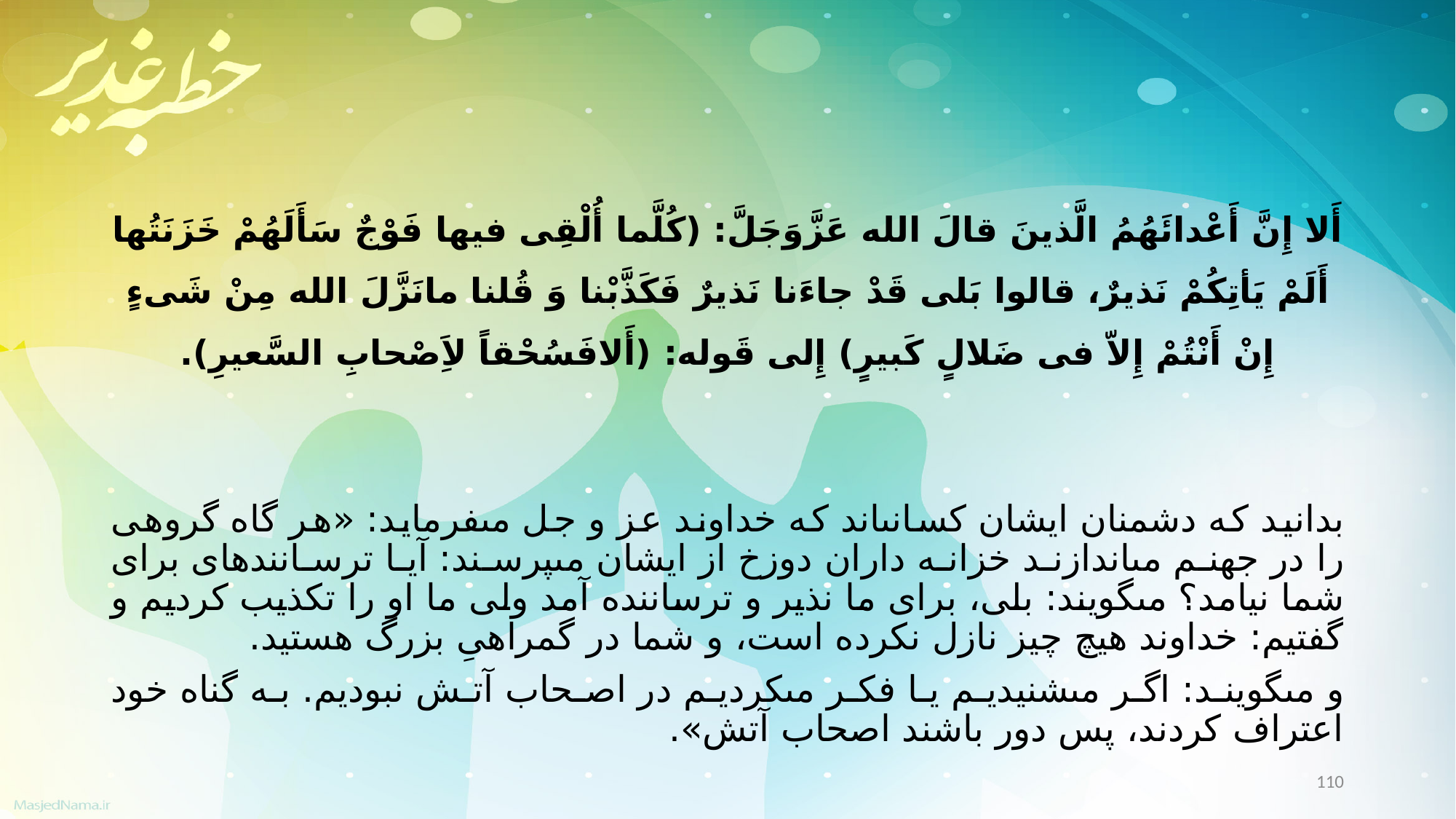

أَلا إِنَّ أَعْدائَهُمُ الَّذینَ قالَ الله عَزَّوَجَلَّ: (کُلَّما أُلْقِی فیها فَوْجٌ سَأَلَهُمْ خَزَنَتُها أَلَمْ یَأتِکُمْ نَذیرٌ، قالوا بَلی قَدْ جاءَنا نَذیرٌ فَکَذَّبْنا وَ قُلنا مانَزَّلَ الله مِنْ شَیءٍ إِنْ أَنْتُمْ إِلاّ فی ضَلالٍ کَبیرٍ) إِلی قَوله: (أَلافَسُحْقاً لاَِصْحابِ السَّعیرِ).
بدانید که دشمنان ایشان کسانى‏اند که خداوند عز و جل مى‏فرماید: «هر گاه گروهى را در جهنم مى‏اندازند خزانه داران دوزخ از ایشان مى‏پرسند: آیا ترساننده‏اى براى شما نیامد؟ مى‏گویند: بلى، براى ما نذیر و ترساننده آمد ولى ما او را تکذیب کردیم و گفتیم: خداوند هیچ چیز نازل نکرده است، و شما در گمراهىِ بزرگ هستید.
و مى‏گویند: اگر مى‏شنیدیم یا فکر مى‏کردیم در اصحاب آتش نبودیم. به گناه خود اعتراف کردند، پس دور باشند اصحاب آتش».
110